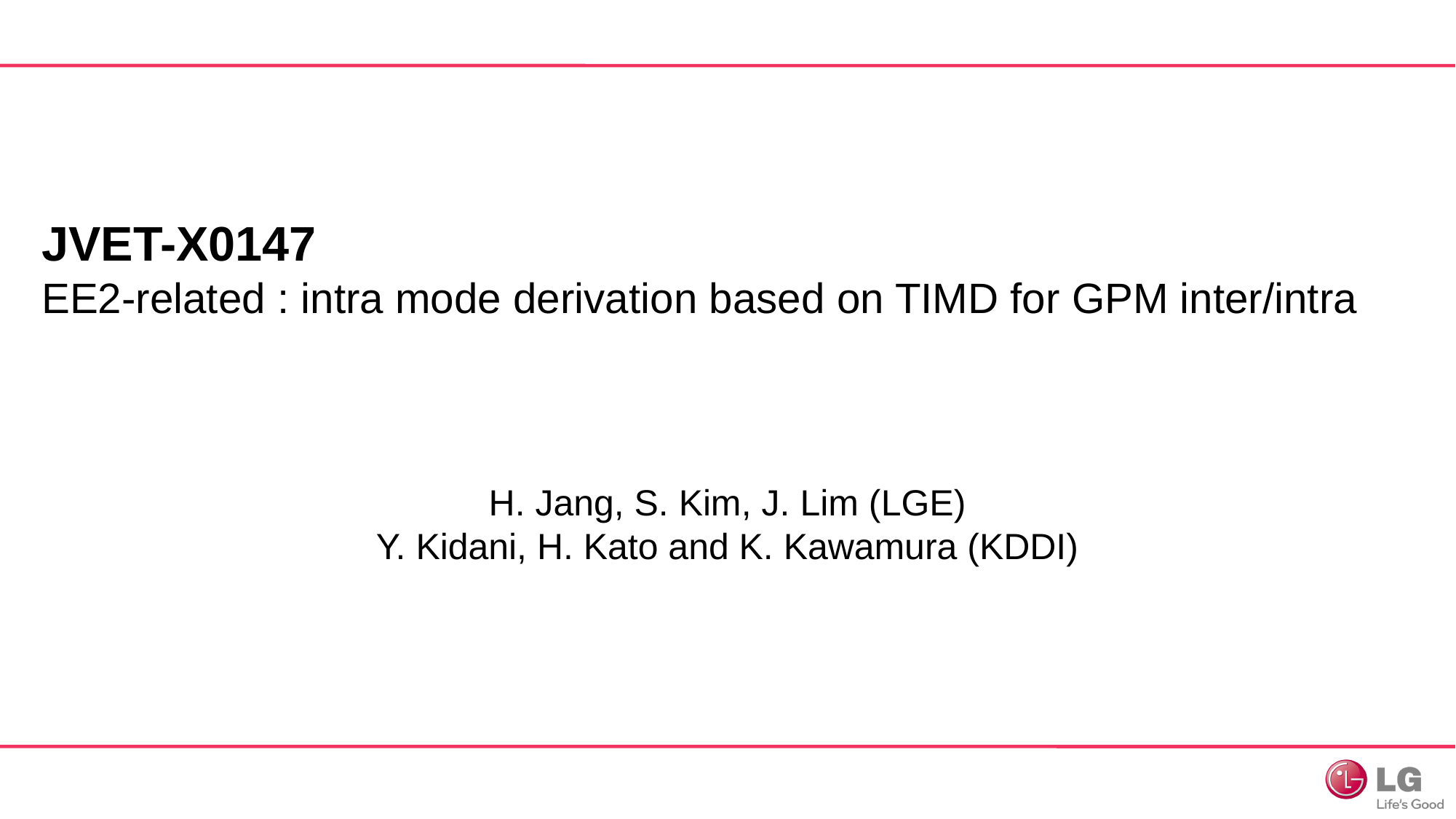

# JVET-X0147 EE2-related : intra mode derivation based on TIMD for GPM inter/intra

H. Jang, S. Kim, J. Lim (LGE)
Y. Kidani, H. Kato and K. Kawamura (KDDI)